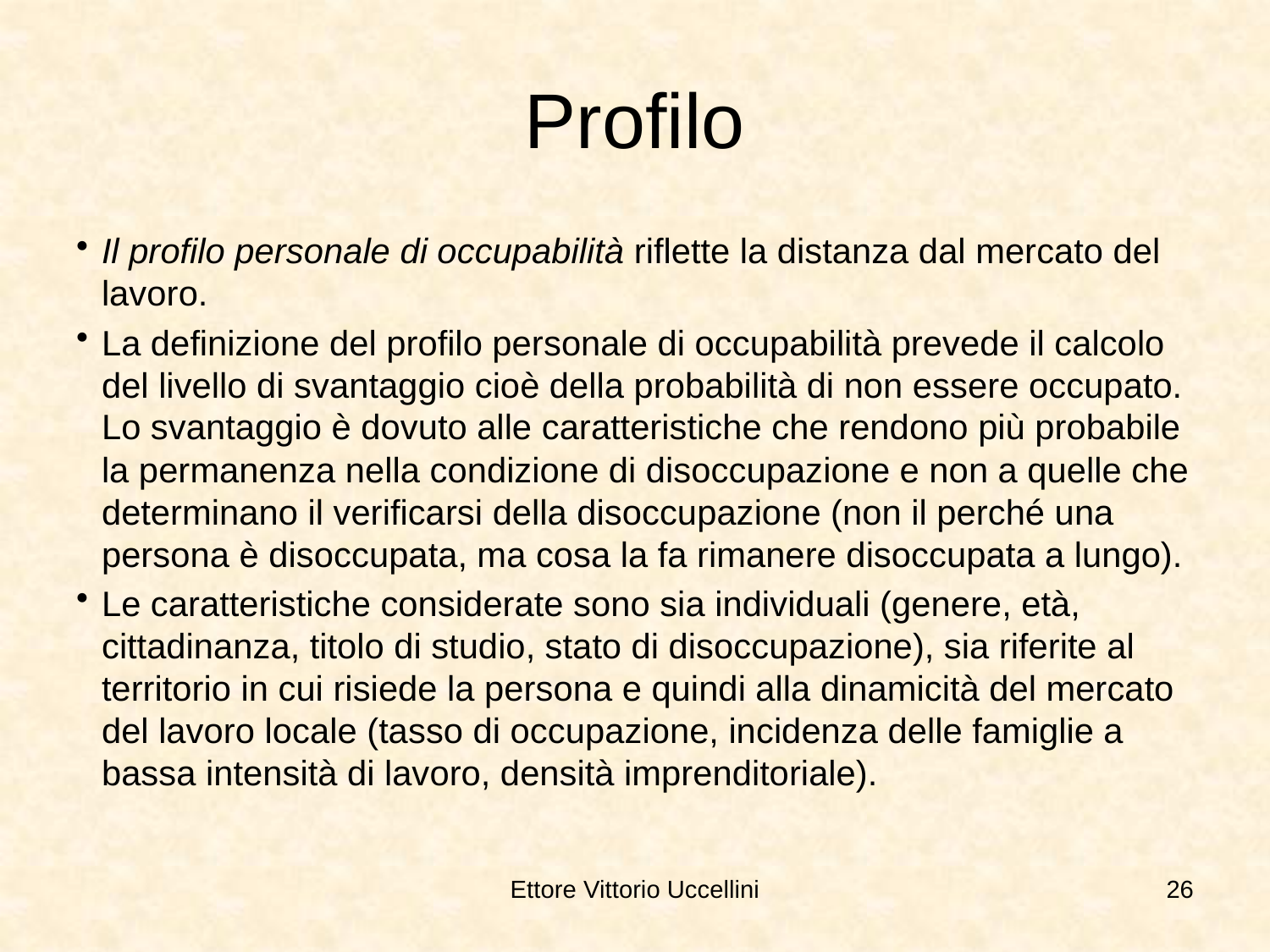

# Profilo
Il profilo personale di occupabilità riflette la distanza dal mercato del lavoro.
La definizione del profilo personale di occupabilità prevede il calcolo del livello di svantaggio cioè della probabilità di non essere occupato. Lo svantaggio è dovuto alle caratteristiche che rendono più probabile la permanenza nella condizione di disoccupazione e non a quelle che determinano il verificarsi della disoccupazione (non il perché una persona è disoccupata, ma cosa la fa rimanere disoccupata a lungo).
Le caratteristiche considerate sono sia individuali (genere, età, cittadinanza, titolo di studio, stato di disoccupazione), sia riferite al territorio in cui risiede la persona e quindi alla dinamicità del mercato del lavoro locale (tasso di occupazione, incidenza delle famiglie a bassa intensità di lavoro, densità imprenditoriale).
Ettore Vittorio Uccellini
26